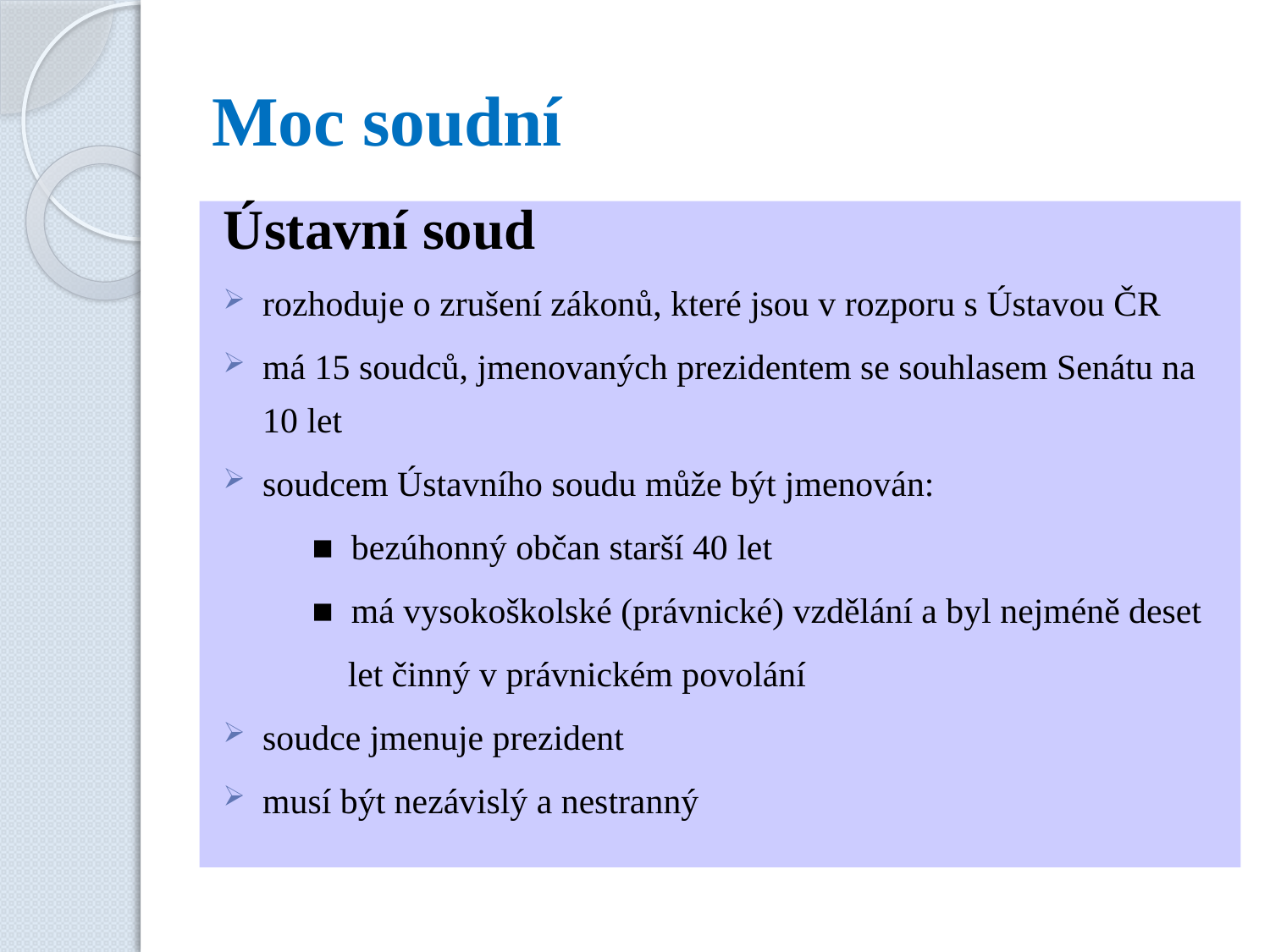

# Moc soudní
Ústavní soud
rozhoduje o zrušení zákonů, které jsou v rozporu s Ústavou ČR
má 15 soudců, jmenovaných prezidentem se souhlasem Senátu na 10 let
soudcem Ústavního soudu může být jmenován:
          ■  bezúhonný občan starší 40 let
          ■  má vysokoškolské (právnické) vzdělání a byl nejméně deset
              let činný v právnickém povolání
soudce jmenuje prezident
musí být nezávislý a nestranný